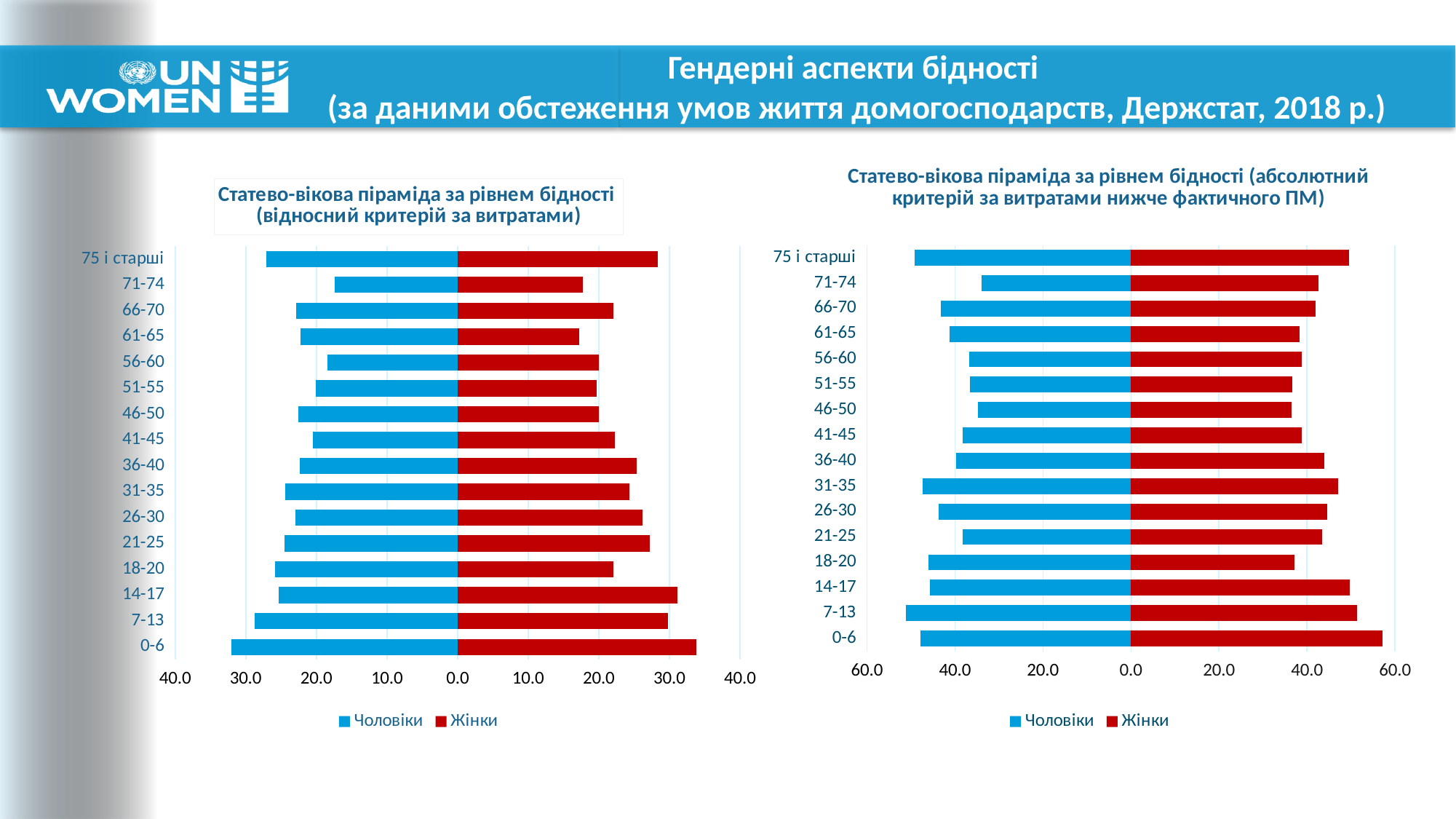

# Гендерні аспекти бідності (за даними обстеження умов життя домогосподарств, Держстат, 2018 р.)

### Chart: Статево-вікова піраміда за рівнем бідності (абсолютний критерій за витратами нижче фактичного ПМ)

| Category | Чоловіки | Жінки |
|---|---|---|
| 0-6 | -47.7755808205635 | 57.22337684143607 |
| 7-1З | -51.0718083834811 | 51.30386231061591 |
| 14-17 | -45.6374292483503 | 49.79919936978505 |
| 18-20 | -45.9731277034142 | 37.12774886288794 |
| 21-25 | -38.2223294693661 | 43.45413086084728 |
| 26-30 | -43.654032176579 | 44.583846364819365 |
| 31-35 | -47.4206886443975 | 47.137961917370816 |
| 36-40 | -39.7350537361025 | 43.97113340912461 |
| 41-45 | -38.2317749436354 | 38.858650924774295 |
| 46-50 | -34.7659186185774 | 36.52429235597311 |
| 51-55 | -36.6174967117393 | 36.585635186854816 |
| 56-60 | -36.6932791841659 | 38.864836723090306 |
| 61-65 | -41.3089250137152 | 38.31334065080288 |
| 66-70 | -43.1952232371201 | 41.9563346004388 |
| 71-74 | -33.9548624981679 | 42.57722318458449 |
| 75 і старші | -49.1189817006403 | 49.47604254079161 |

### Chart: Статево-вікова піраміда за рівнем бідності
(відносний критерій за витратами)

| Category |  |  |
|---|---|---|
| 0-6 | -32.0506949373755 | 33.83262870586305 |
| 7-1З | -28.7714875322886 | 29.772933270709057 |
| 14-17 | -25.2978496022075 | 31.119917686210837 |
| 18-20 | -25.8290470290545 | 22.0717432706505 |
| 21-25 | -24.5332753707548 | 27.171172755749872 |
| 26-30 | -22.9802727851487 | 26.13954586096247 |
| 31-35 | -24.4420072585633 | 24.298433258678752 |
| 36-40 | -22.3429894116837 | 25.359406546693382 |
| 41-45 | -20.5252587964562 | 22.3106053574412 |
| 46-50 | -22.5735716306548 | 20.018271699289993 |
| 51-55 | -20.0424548126372 | 19.663081915758788 |
| 56-60 | -18.4483566052368 | 20.013084073736632 |
| 61-65 | -22.2933040741489 | 17.271357321076138 |
| 66-70 | -22.8483165559234 | 22.08758301916794 |
| 71-74 | -17.4267657971198 | 17.695644842334403 |
| 75 і старші | -27.0843195478475 | 28.3167385605408 |